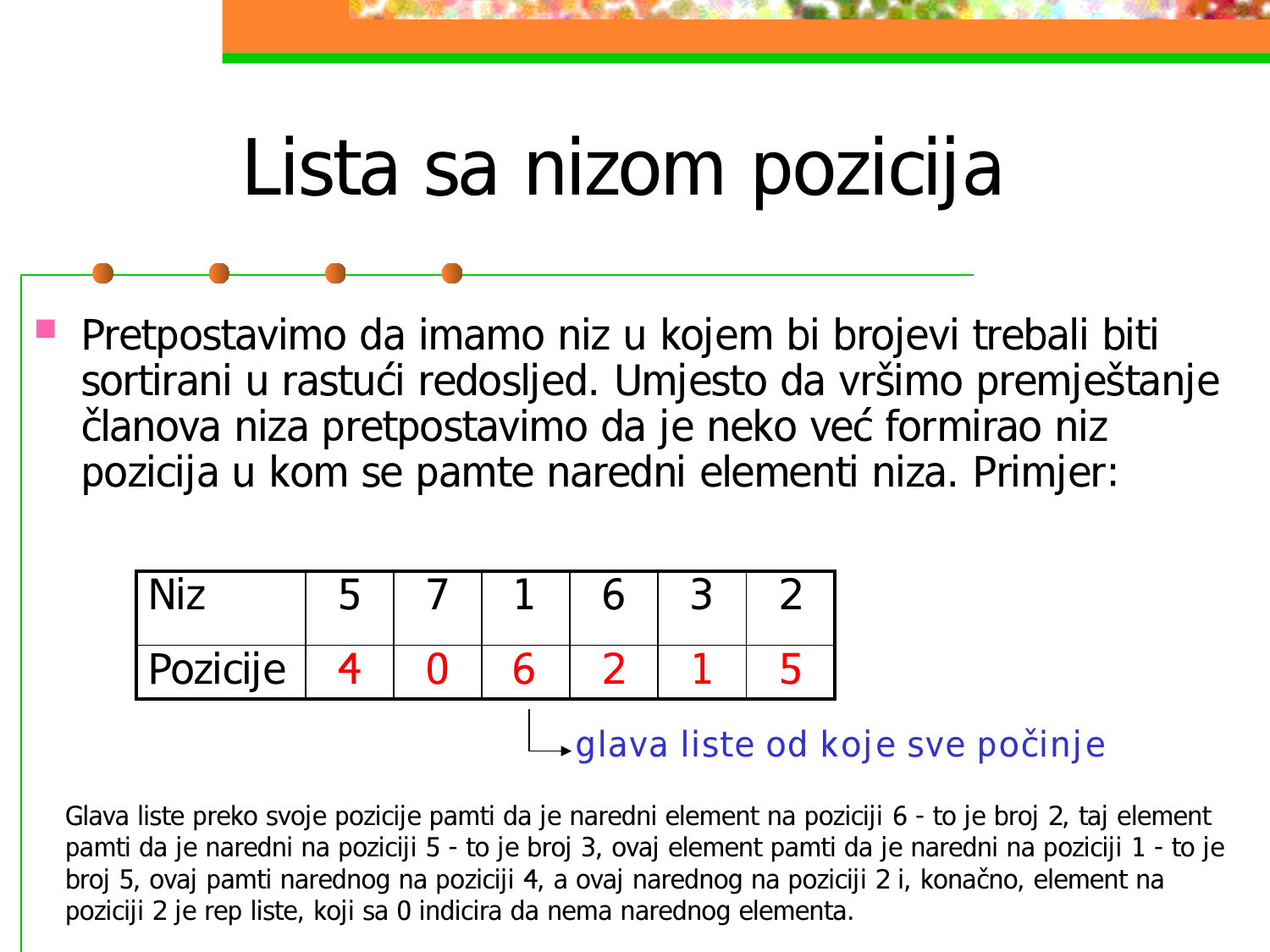

# Lista sa nizom pozicija
Pretpostavimo da imamo niz u kojem bi brojevi trebali biti sortirani u rastući redosljed. Umjesto da vršimo premještanje članova niza pretpostavimo da je neko već formirao niz pozicija u kom se pamte naredni elementi niza. Primjer:
| Niz | 5 | 7 | 1 | 6 | 3 | 2 |
| --- | --- | --- | --- | --- | --- | --- |
| Pozicije | 4 | 0 | 6 | 2 | 1 | 5 |

glava liste od koje sve počinje
Glava liste preko svoje pozicije pamti da je naredni element na poziciji 6 - to je broj 2, taj element pamti da je naredni na poziciji 5 - to je broj 3, ovaj element pamti da je naredni na poziciji 1 - to je broj 5, ovaj pamti narednog na poziciji 4, a ovaj narednog na poziciji 2 i, konačno, element na poziciji 2 je rep liste, koji sa 0 indicira da nema narednog elementa.